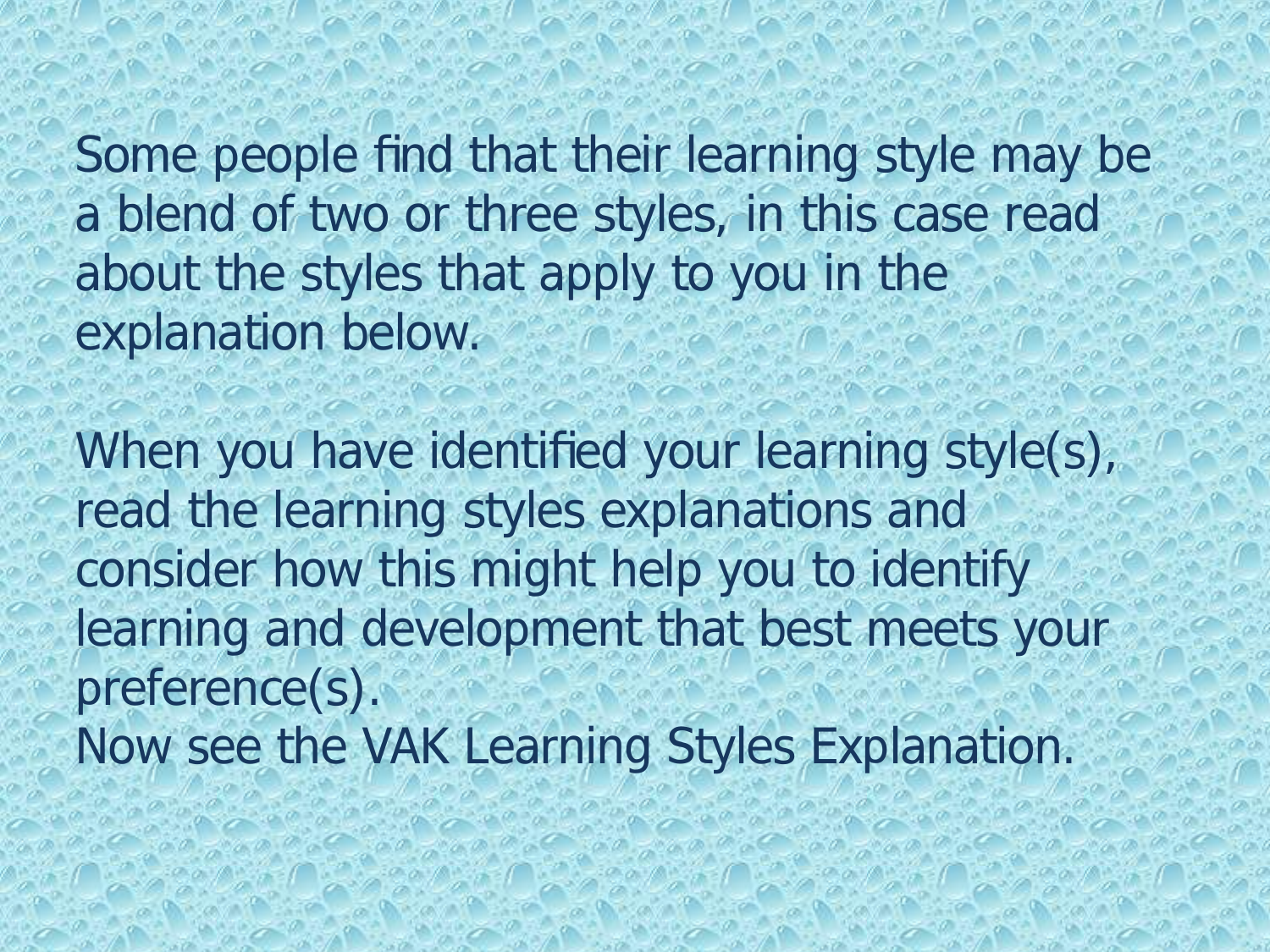

Some people find that their learning style may be a blend of two or three styles, in this case read about the styles that apply to you in the explanation below.

When you have identified your learning style(s), read the learning styles explanations and consider how this might help you to identify learning and development that best meets your preference(s).
Now see the VAK Learning Styles Explanation.